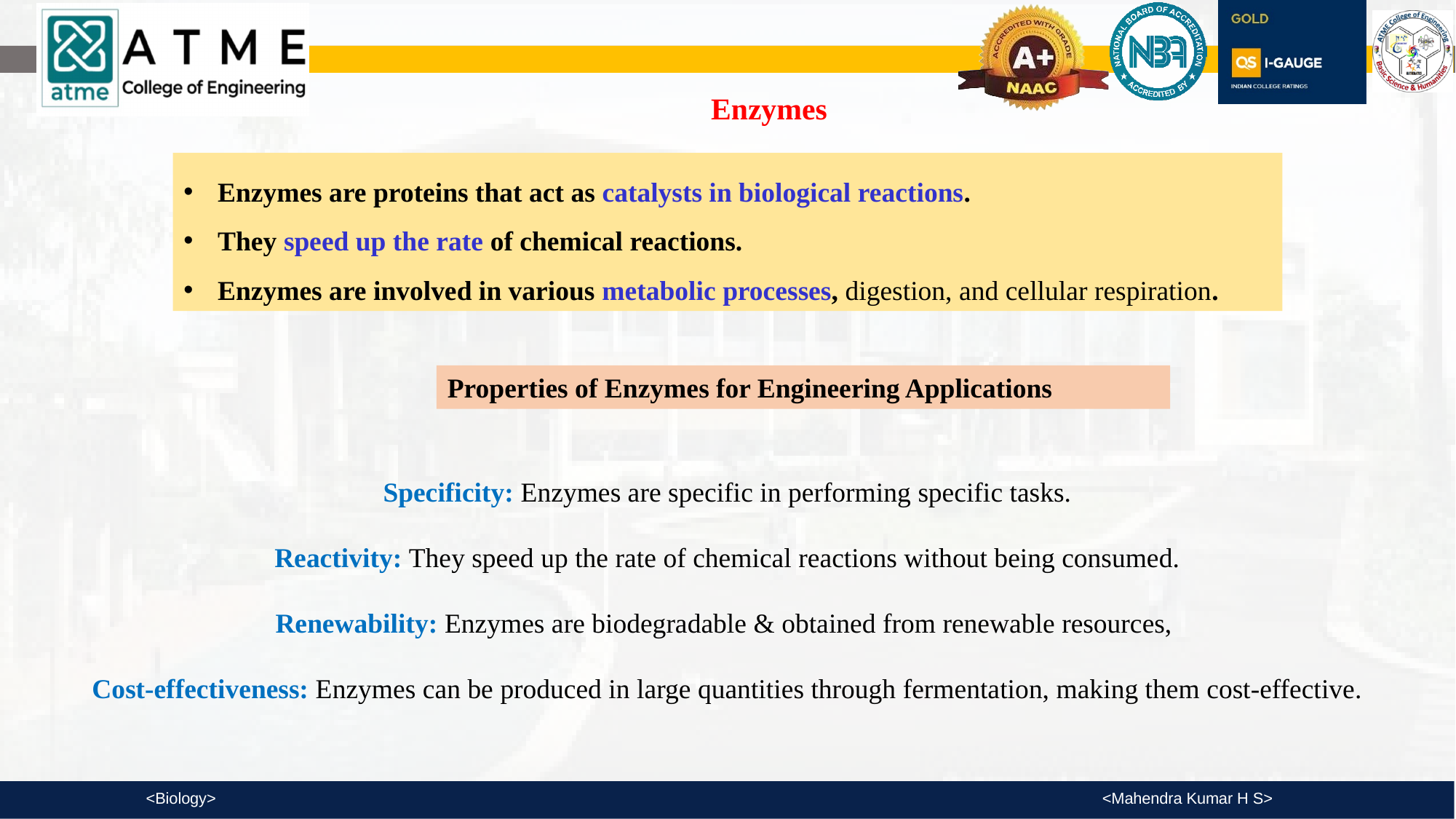

Enzymes
Enzymes are proteins that act as catalysts in biological reactions.
They speed up the rate of chemical reactions.
Enzymes are involved in various metabolic processes, digestion, and cellular respiration.
Properties of Enzymes for Engineering Applications
Specificity: Enzymes are specific in performing specific tasks.
Reactivity: They speed up the rate of chemical reactions without being consumed.
Renewability: Enzymes are biodegradable & obtained from renewable resources,
Cost-effectiveness: Enzymes can be produced in large quantities through fermentation, making them cost-effective.